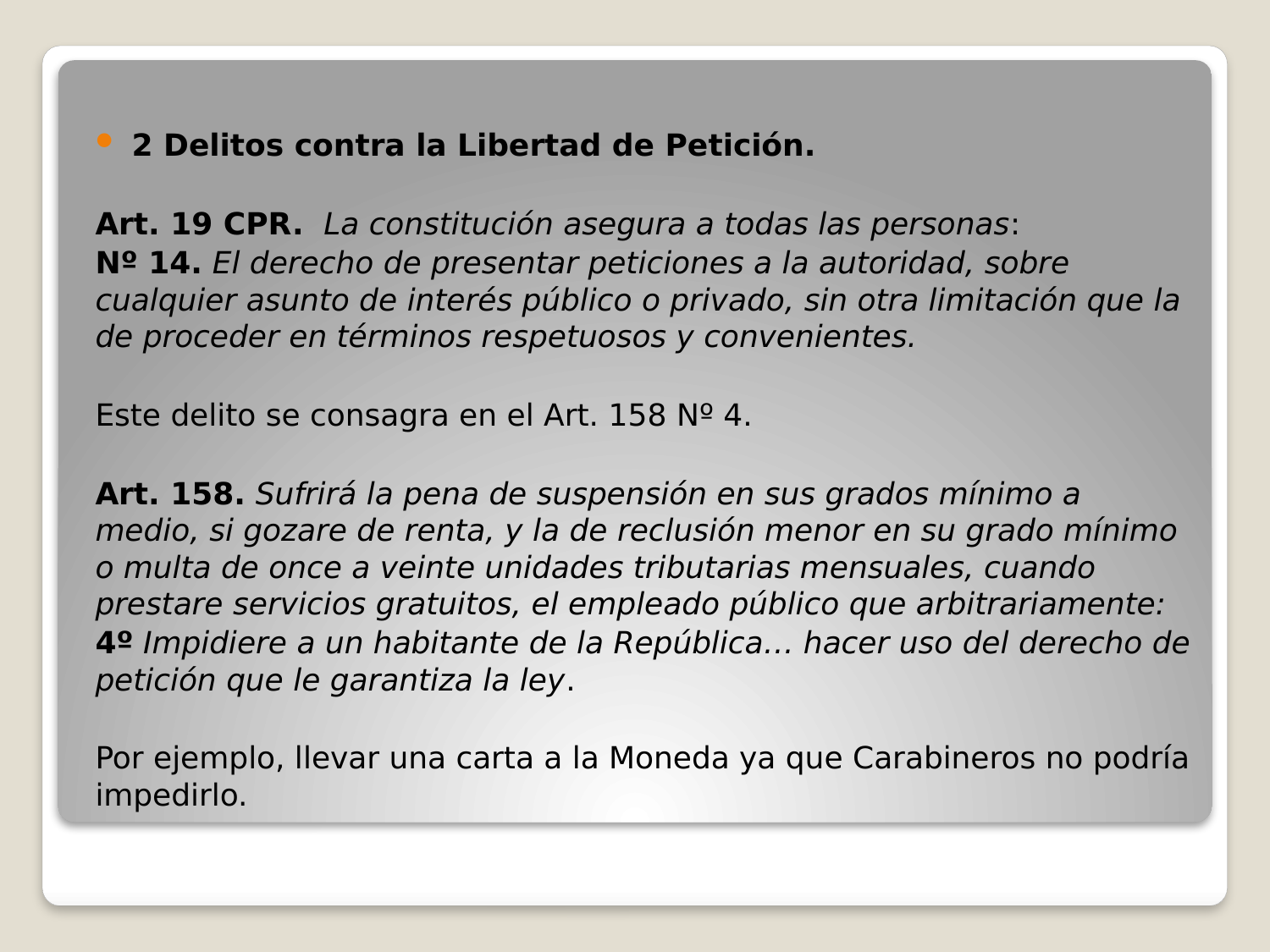

2 Delitos contra la Libertad de Petición.

Art. 19 CPR.  La constitución asegura a todas las personas:
Nº 14. El derecho de presentar peticiones a la autoridad, sobre cualquier asunto de interés público o privado, sin otra limitación que la de proceder en términos respetuosos y convenientes.

Este delito se consagra en el Art. 158 Nº 4.

Art. 158. Sufrirá la pena de suspensión en sus grados mínimo a medio, si gozare de renta, y la de reclusión menor en su grado mínimo o multa de once a veinte unidades tributarias mensuales, cuando prestare servicios gratuitos, el empleado público que arbitrariamente:
4º Impidiere a un habitante de la República… hacer uso del derecho de petición que le garantiza la ley.

Por ejemplo, llevar una carta a la Moneda ya que Carabineros no podría impedirlo.

#